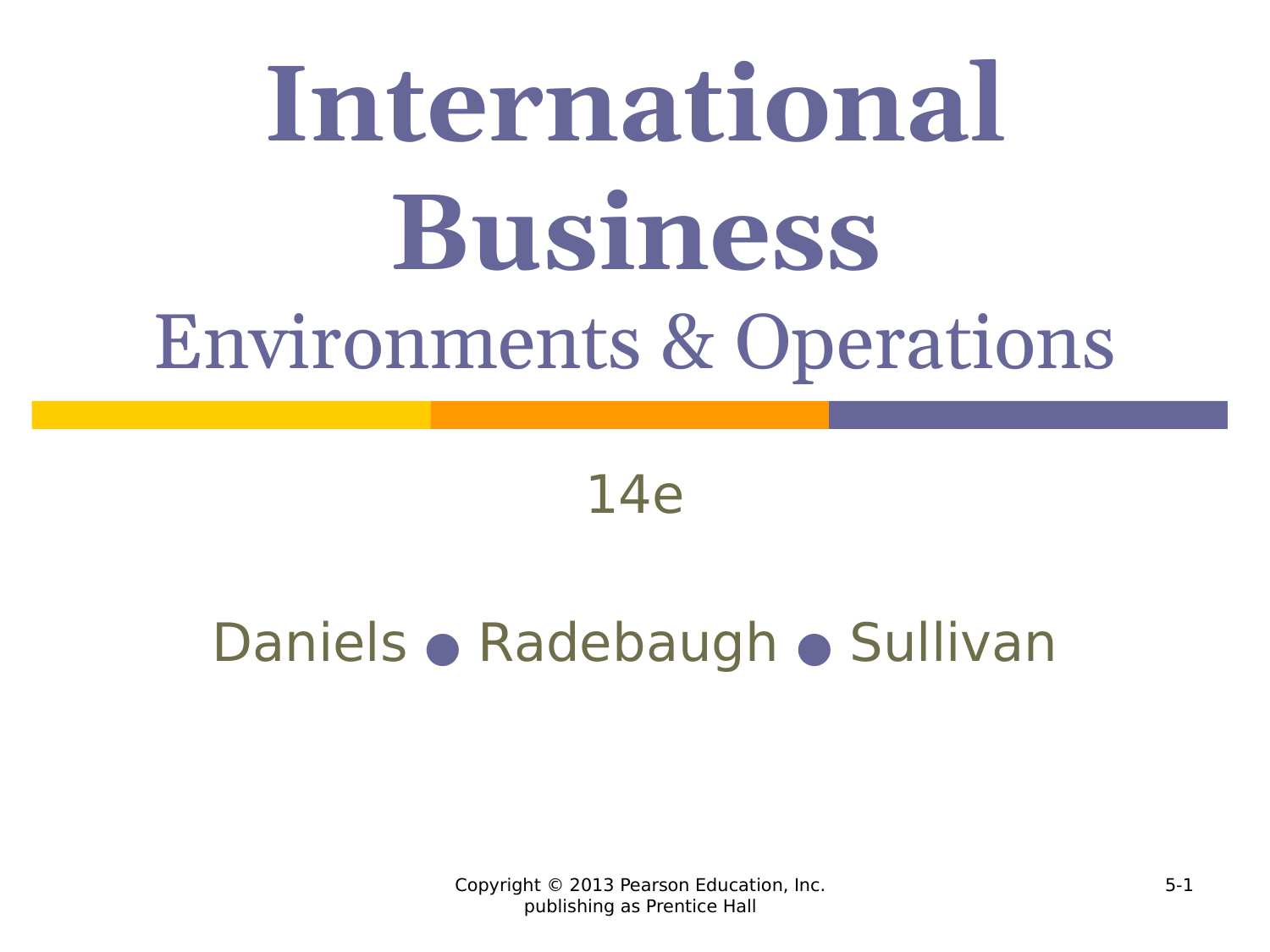

# International Business Environments & Operations
14e

Daniels ● Radebaugh ● Sullivan
Copyright © 2013 Pearson Education, Inc. publishing as Prentice Hall
5-1